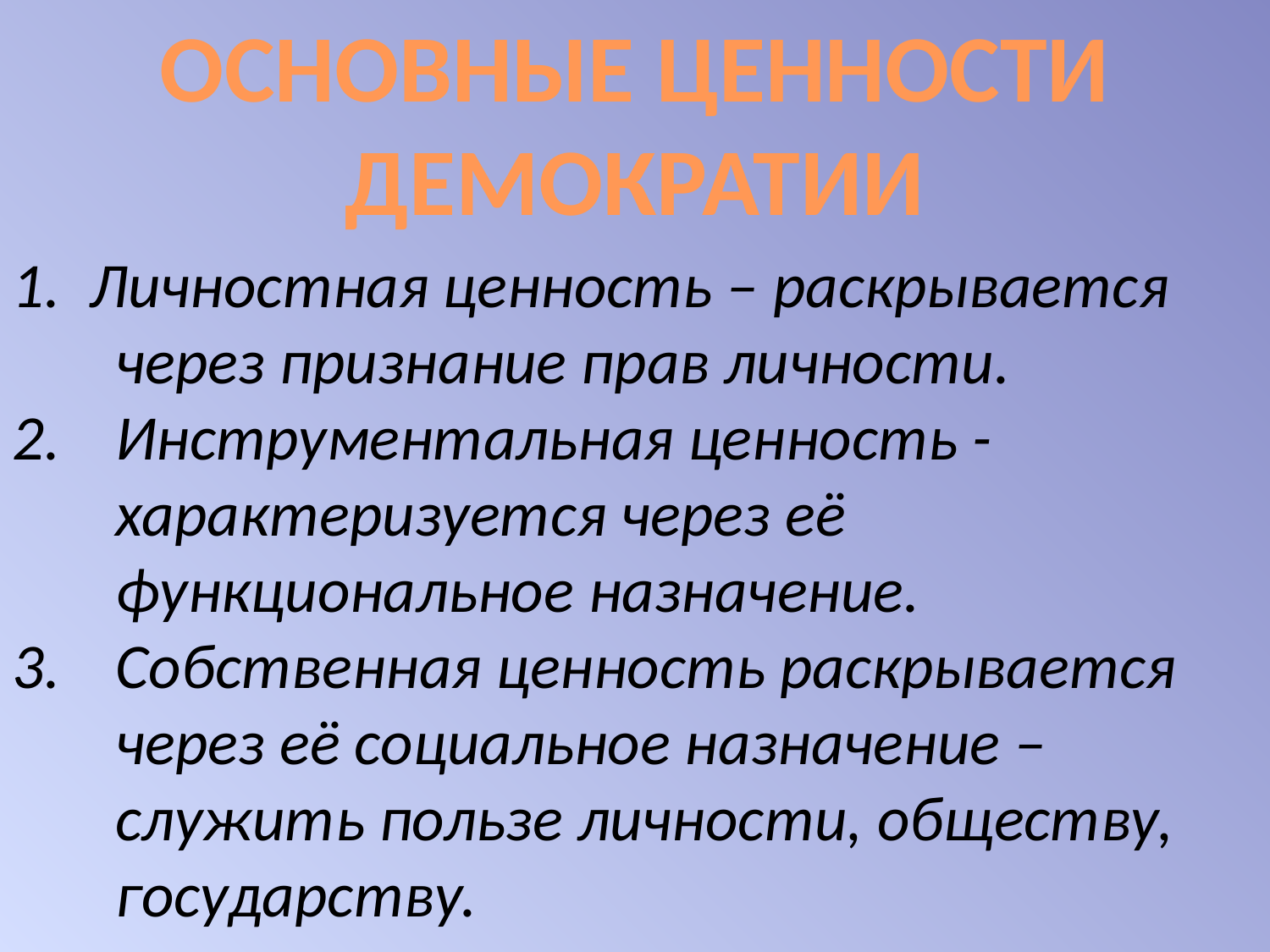

ОСНОВНЫЕ ЦЕННОСТИ
ДЕМОКРАТИИ
1.  Личностная ценность – раскрывается через признание прав личности.
Инструментальная ценность -характеризуется через её функциональное назначение.
Собственная ценность раскрывается  через её социальное назначение – служить пользе личности, обществу, государству.